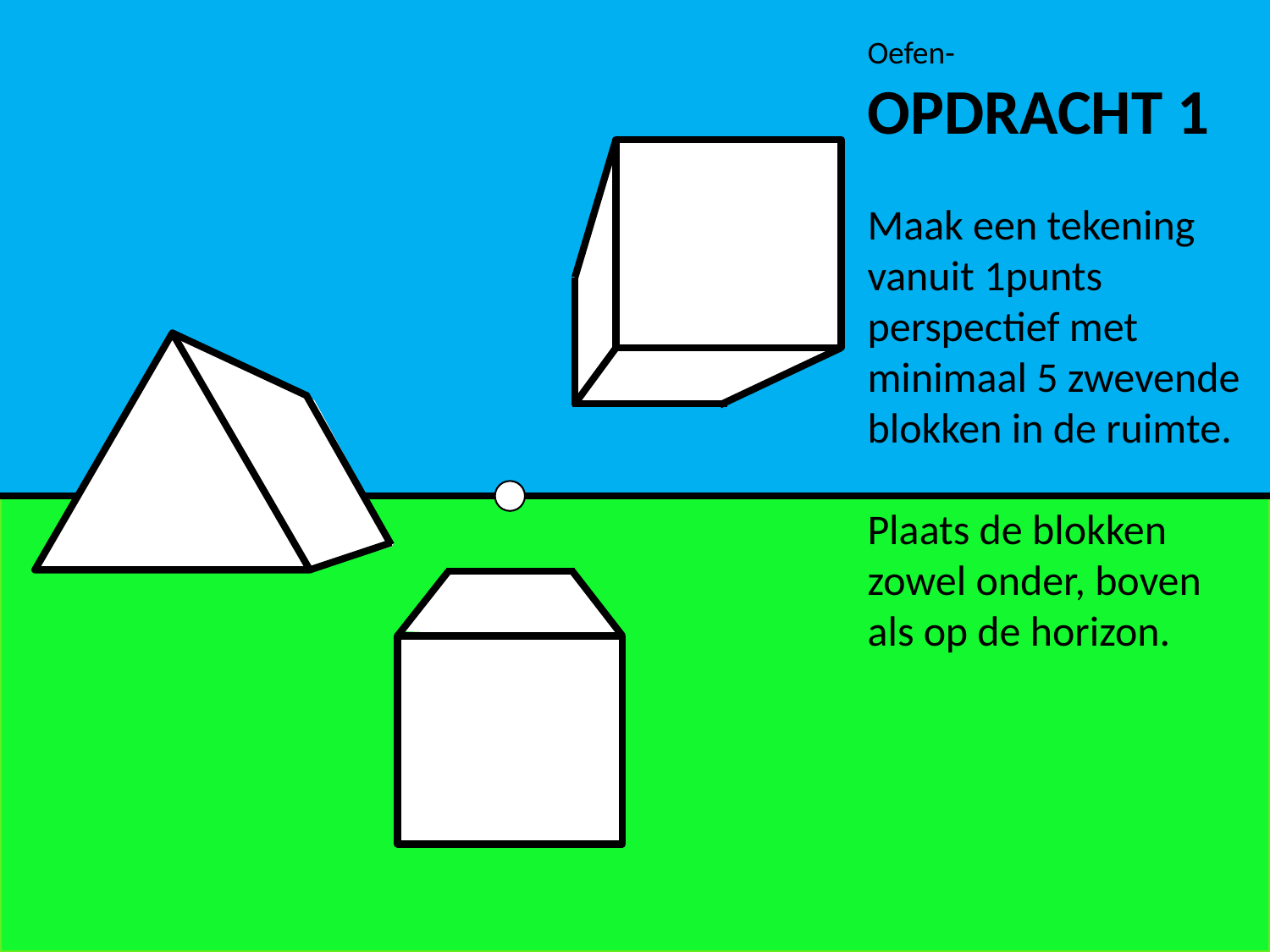

Oefen-
OPDRACHT 1

Maak een tekening vanuit 1punts perspectief met minimaal 5 zwevende blokken in de ruimte.

Plaats de blokken zowel onder, boven als op de horizon.